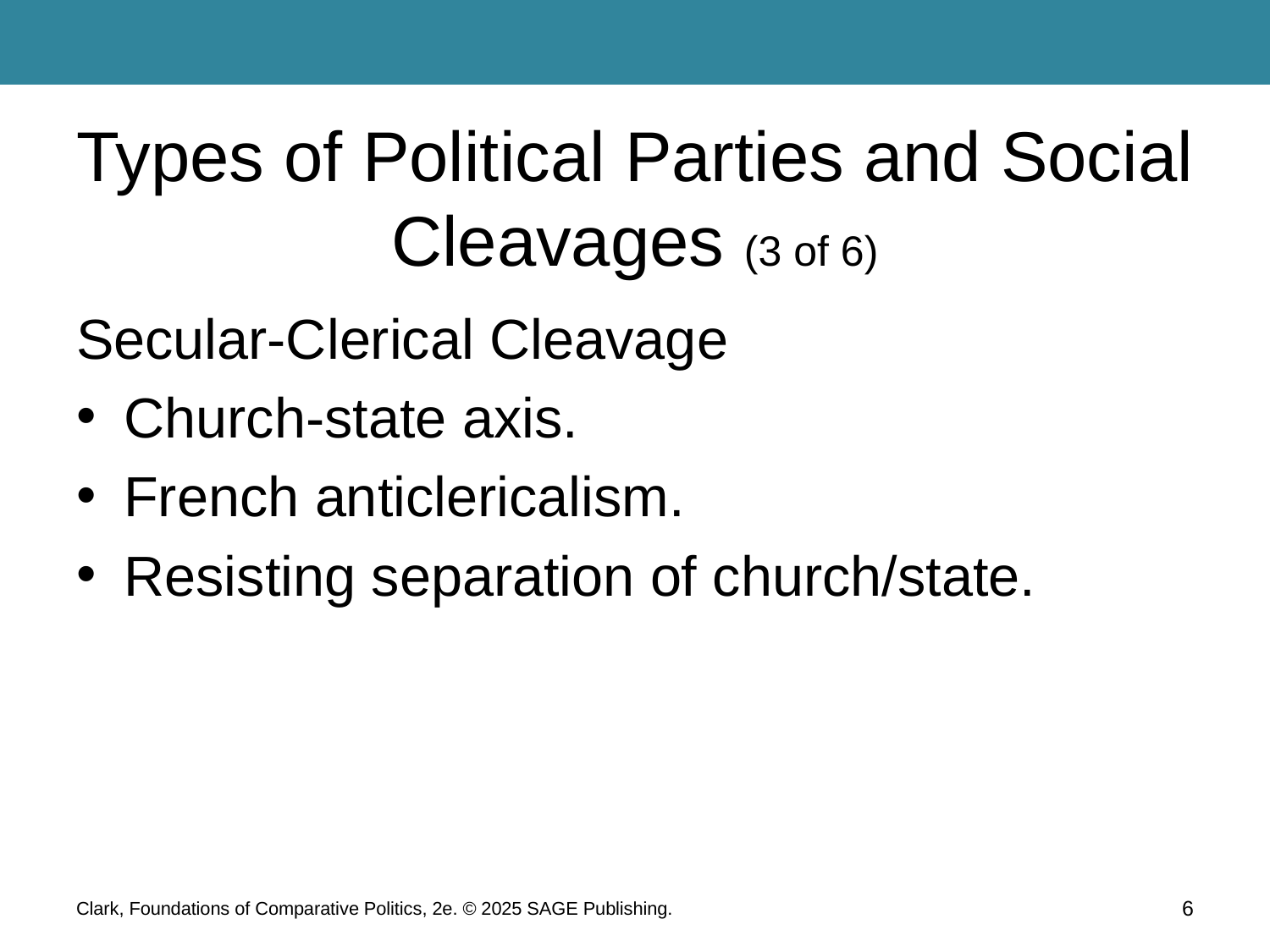

# Types of Political Parties and Social Cleavages (3 of 6)
Secular-Clerical Cleavage
Church-state axis.
French anticlericalism.
Resisting separation of church/state.

Clark, Foundations of Comparative Politics, 2e. © 2025 SAGE Publishing.
6